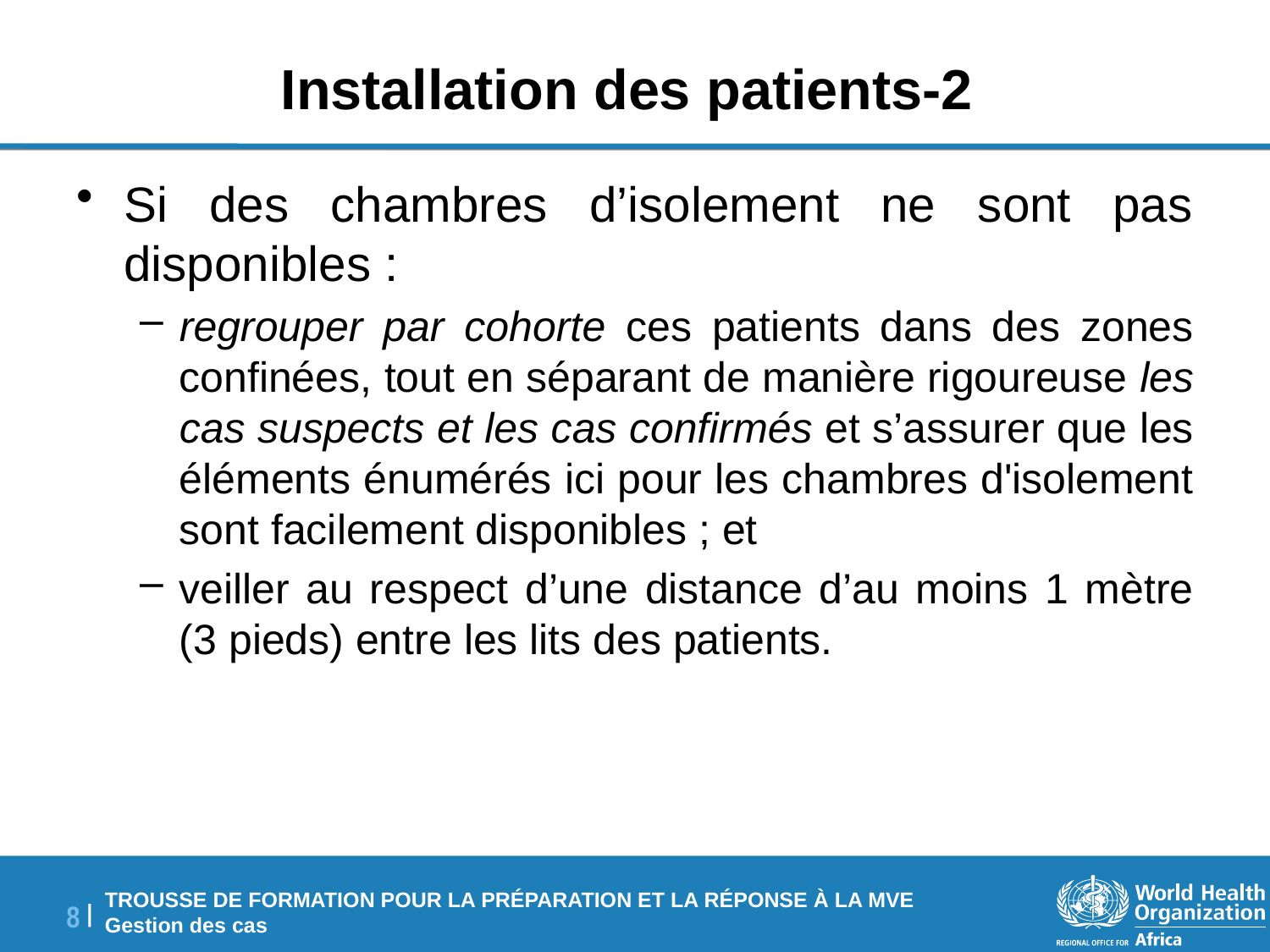

# Installation des patients-2
Si des chambres d’isolement ne sont pas disponibles :
regrouper par cohorte ces patients dans des zones confinées, tout en séparant de manière rigoureuse les cas suspects et les cas confirmés et s’assurer que les éléments énumérés ici pour les chambres d'isolement sont facilement disponibles ; et
veiller au respect d’une distance d’au moins 1 mètre (3 pieds) entre les lits des patients.